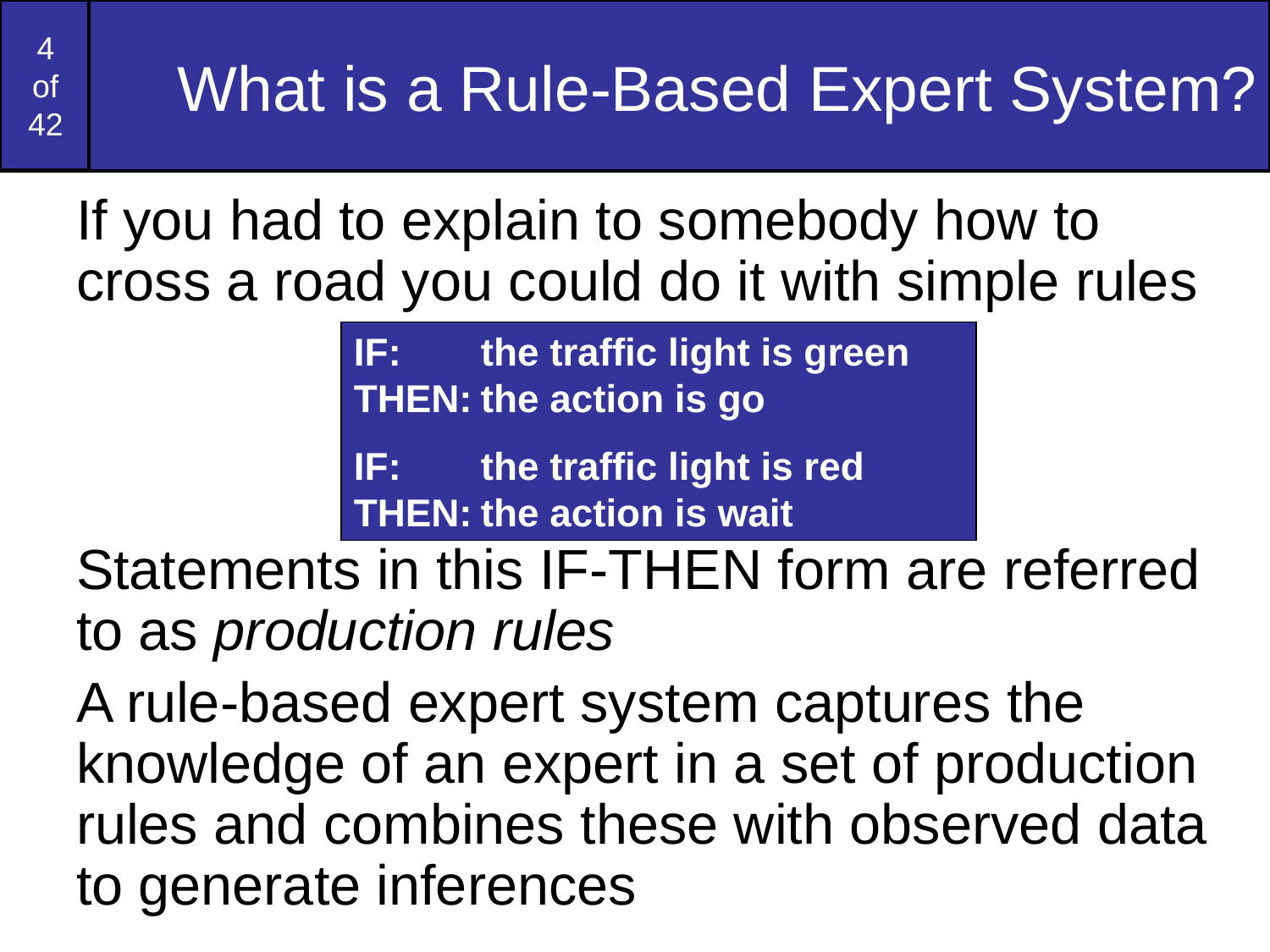

# What is a Rule-Based Expert System?
If you had to explain to somebody how to cross a road you could do it with simple rules

Statements in this IF-THEN form are referred to as production rules
A rule-based expert system captures the knowledge of an expert in a set of production rules and combines these with observed data to generate inferences
IF:	the traffic light is green
THEN:	the action is go

IF:	the traffic light is red
THEN:	the action is wait